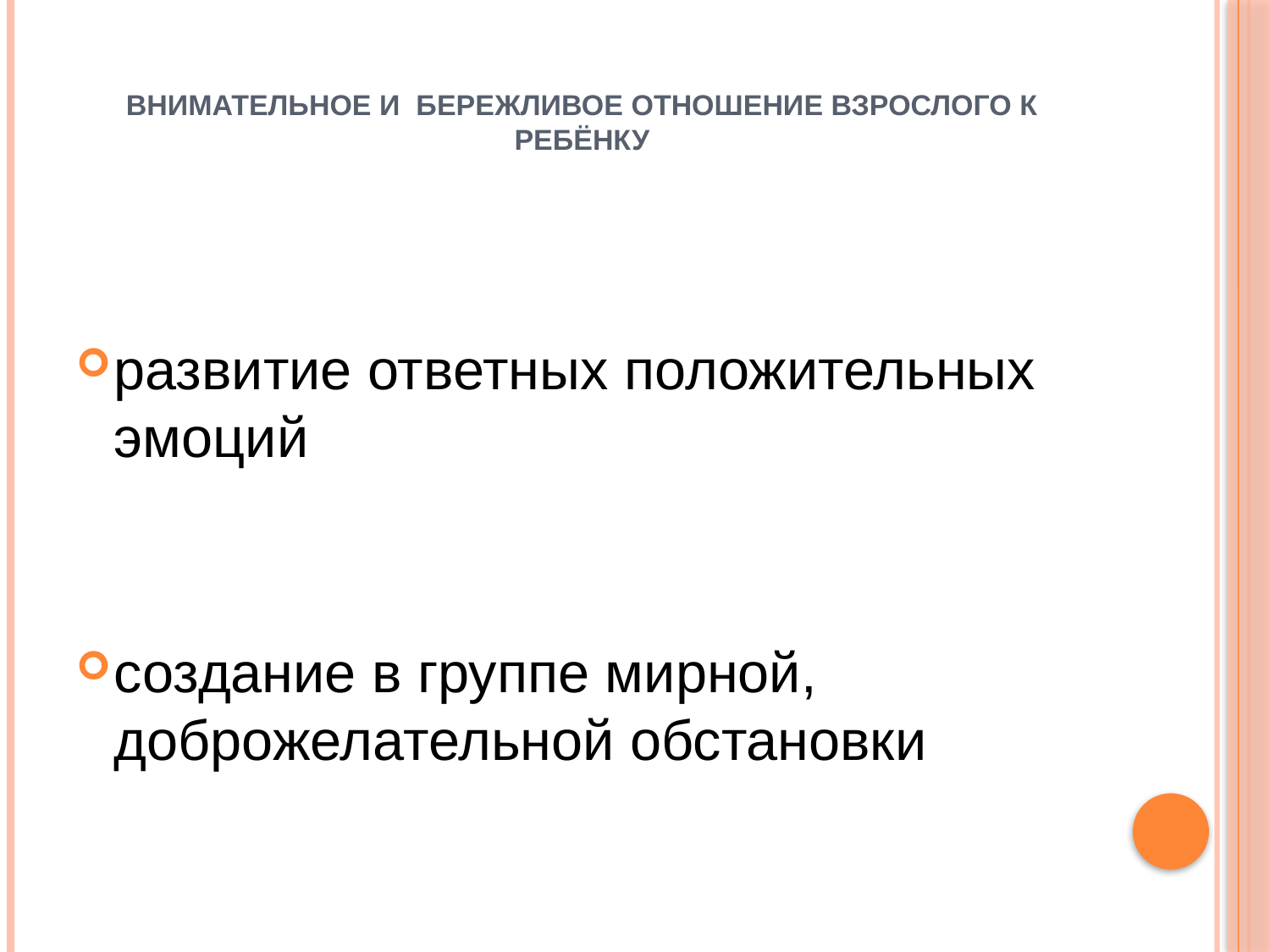

# Внимательное и  бережливое отношение взрослого к ребёнку
развитие ответных положительных эмоций

создание в группе мирной, доброжелательной обстановки